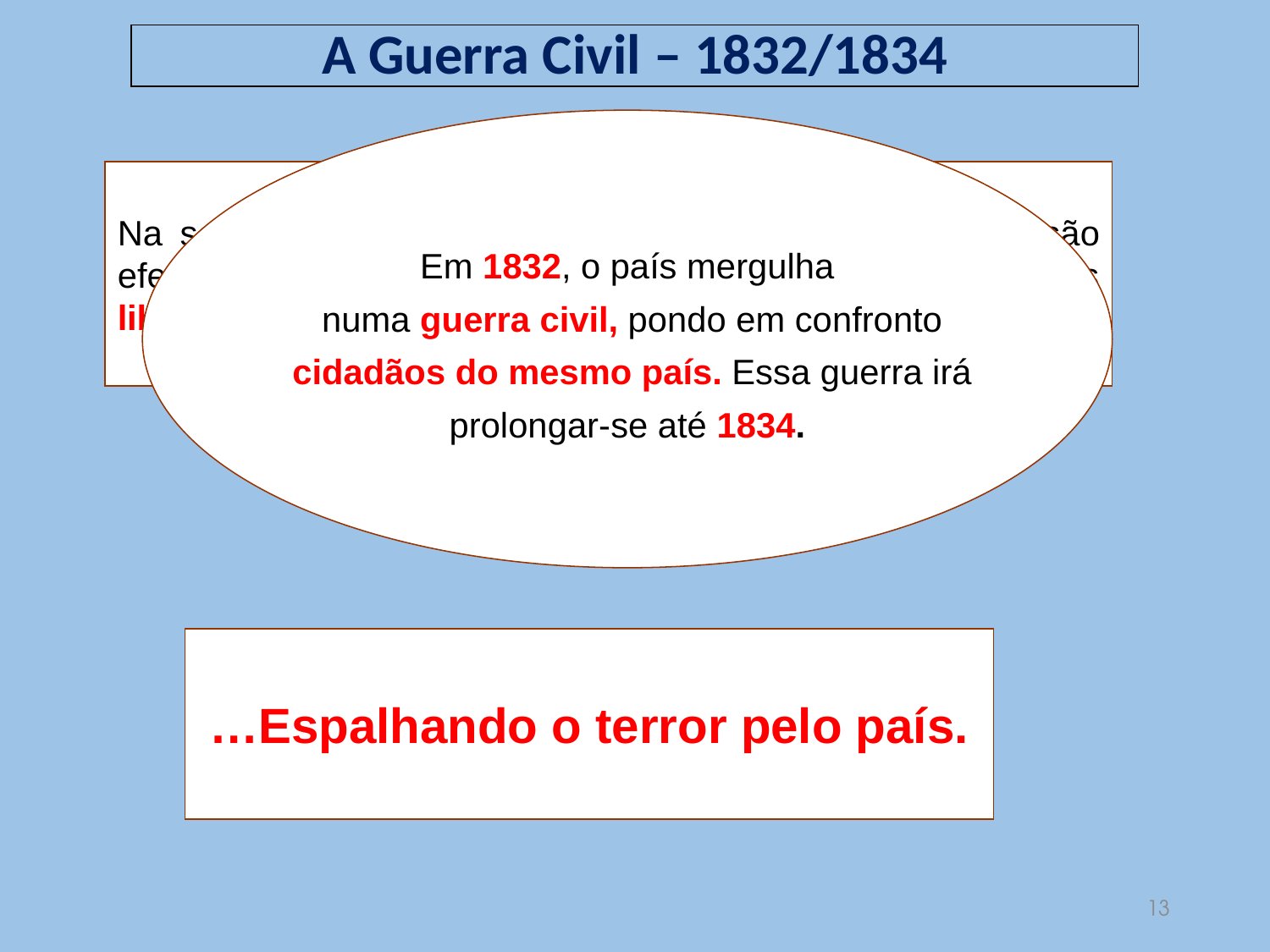

A Guerra Civil – 1832/1834
Em 1832, o país mergulha
 numa guerra civil, pondo em confronto
 cidadãos do mesmo país. Essa guerra irá
prolongar-se até 1834.

Na sequência das lutas entre absolutistas e liberais, são efetuadas perseguições, prisões e deportações. Muitos liberais foram para o estrangeiro e vieram para os Açores.

…Espalhando o terror pelo país.

13